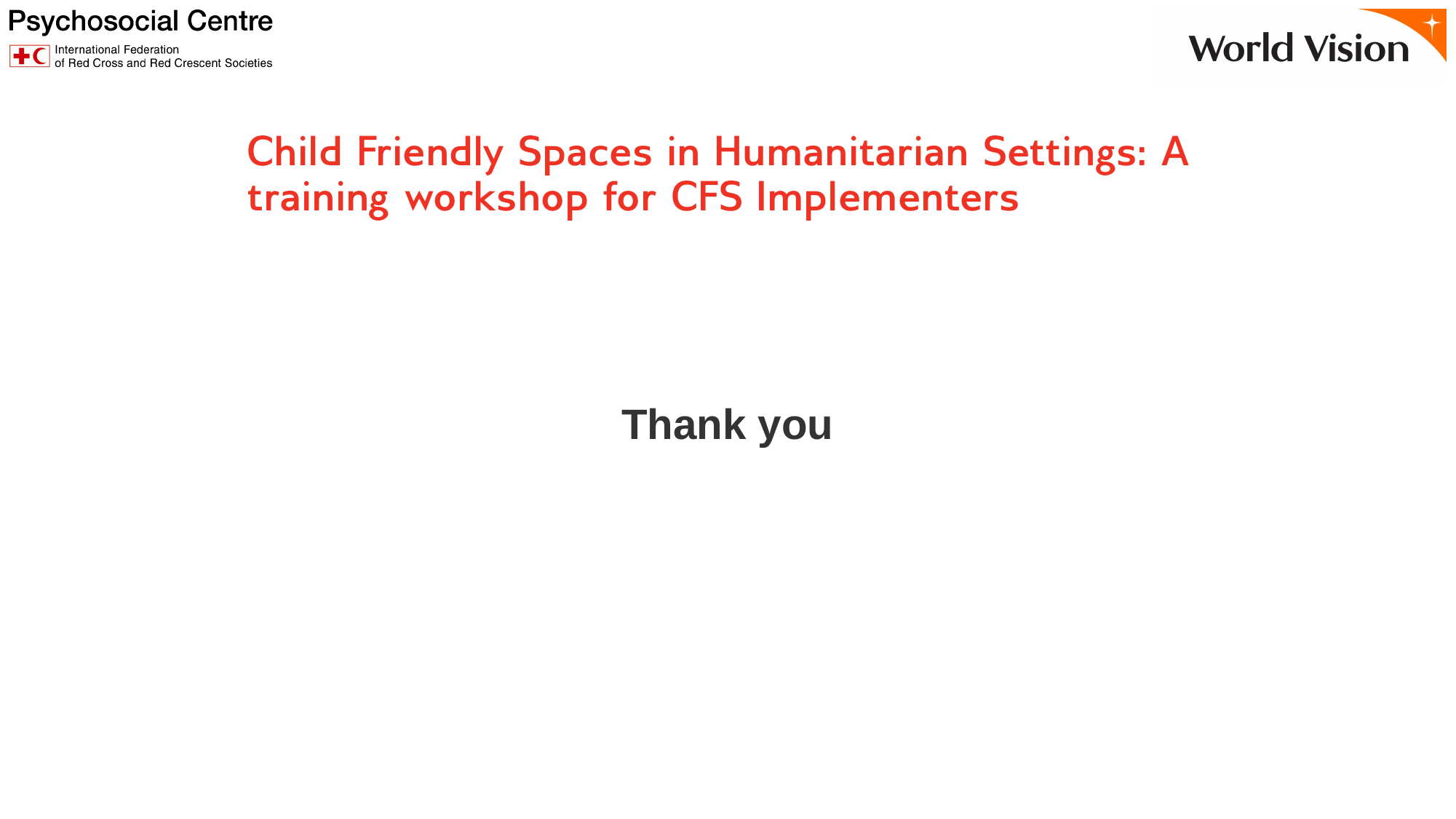

# Child Friendly Spaces in Humanitarian Settings: A training workshop for CFS Implementers

Thank you